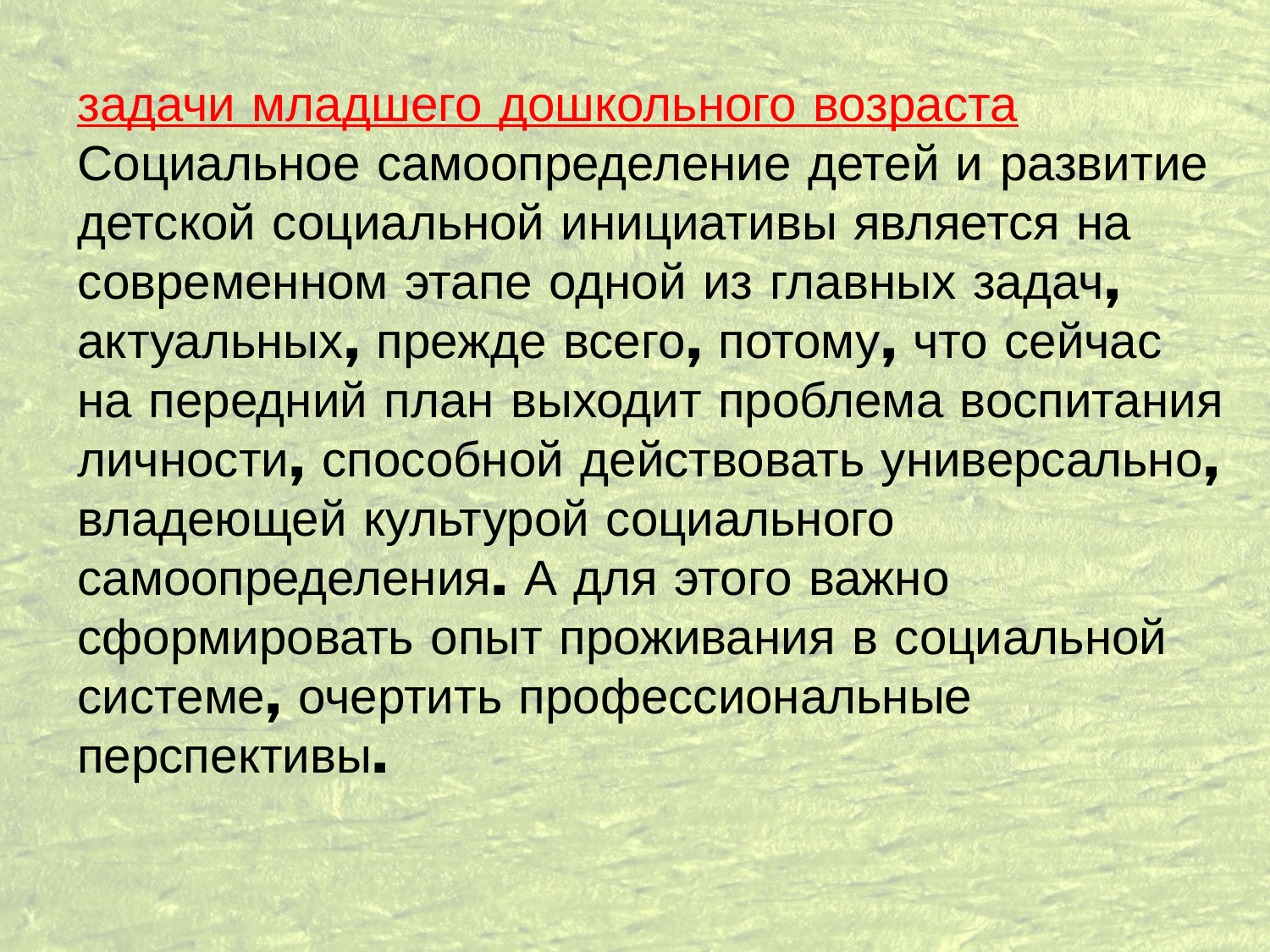

задачи младшего дошкольного возраста
Социальное самоопределение детей и развитие детской социальной инициативы является на современном этапе одной из главных задач, актуальных, прежде всего, потому, что сейчас на передний план выходит проблема воспитания личности, способной действовать универсально, владеющей культурой социального самоопределения. А для этого важно сформировать опыт проживания в социальной системе, очертить профессиональные перспективы.